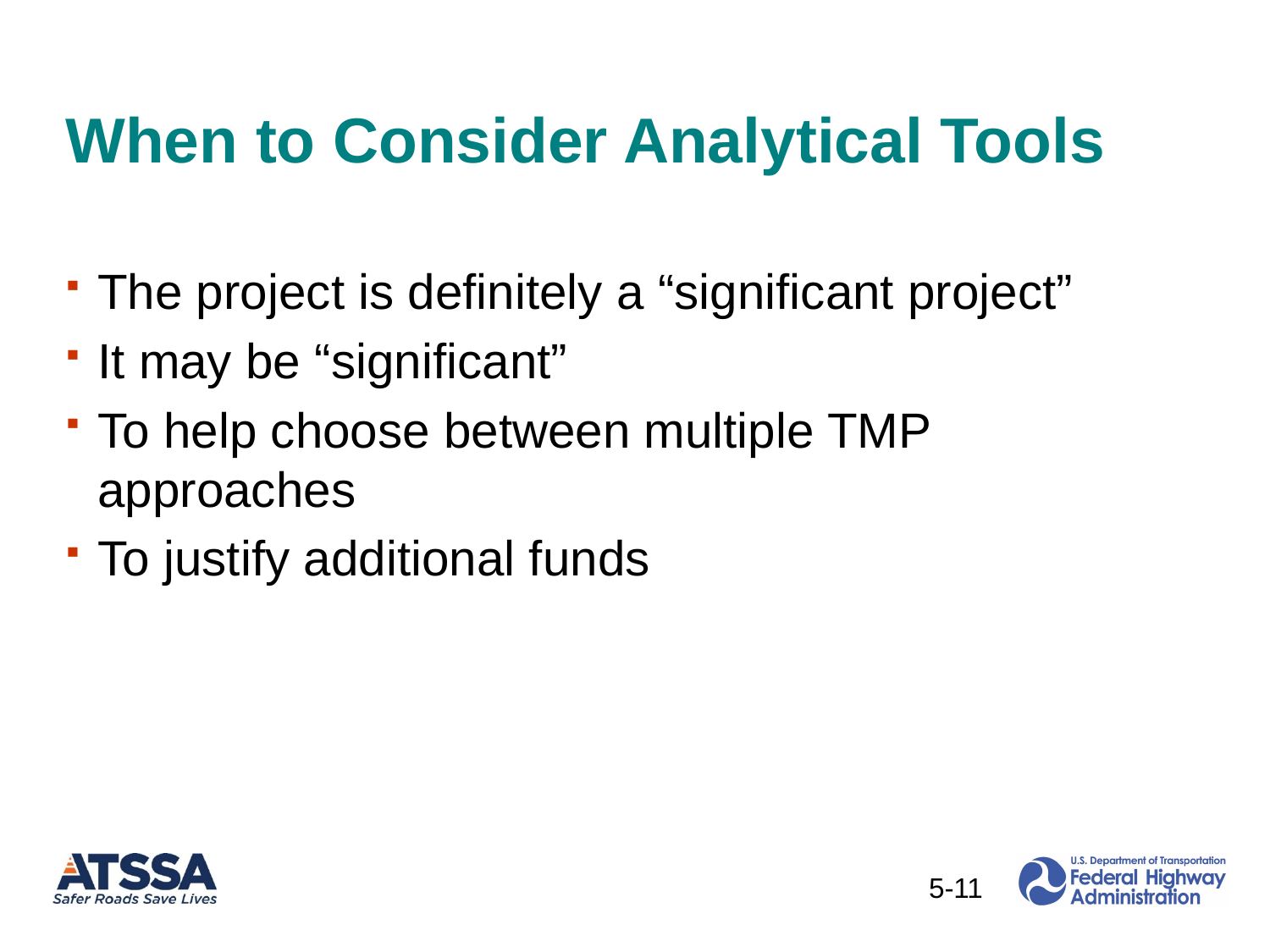

# When to Consider Analytical Tools
The project is definitely a “significant project”
It may be “significant”
To help choose between multiple TMP approaches
To justify additional funds